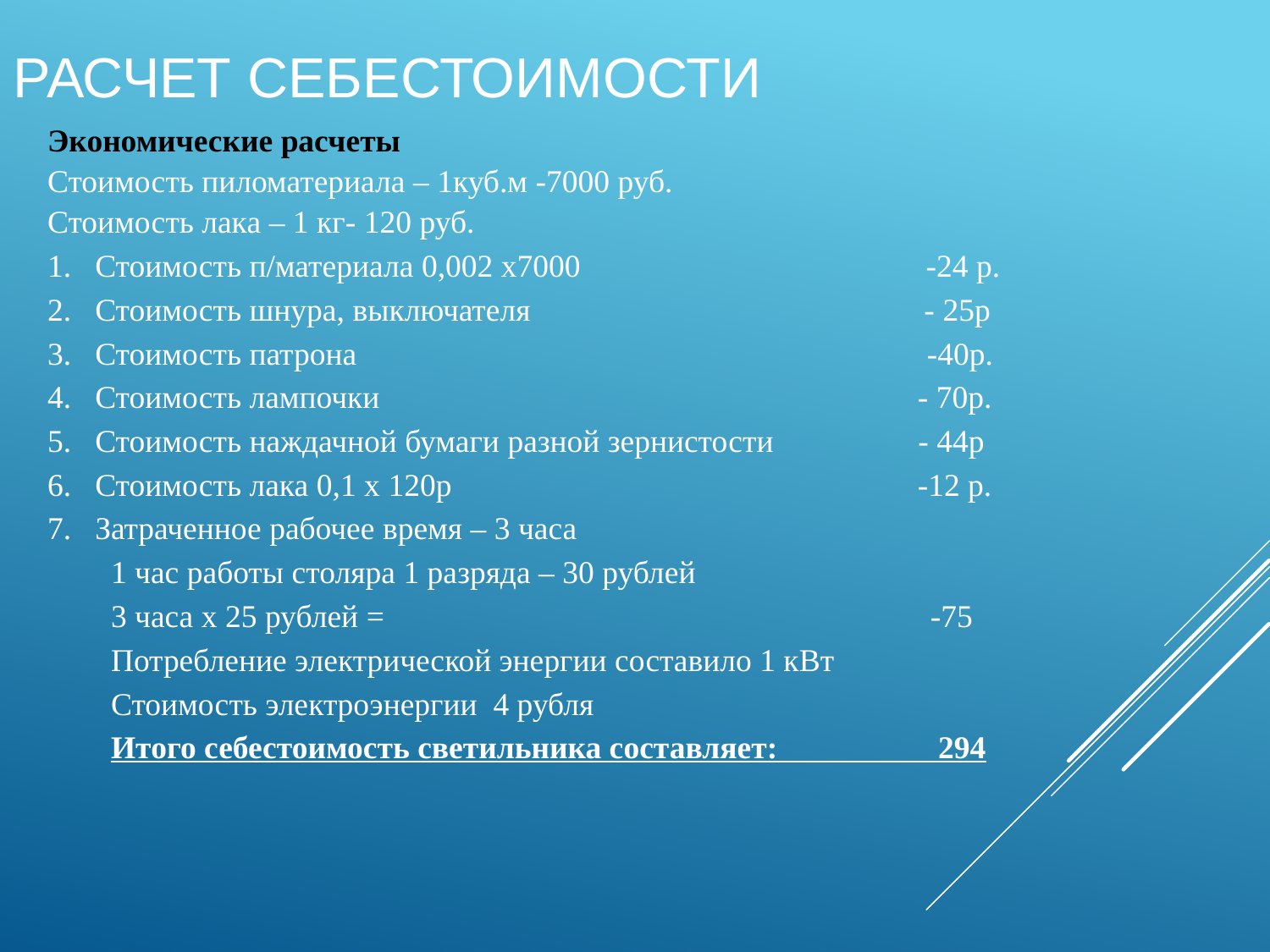

# Расчет себестоимости
Экономические расчеты
Стоимость пиломатериала – 1куб.м -7000 руб.
Стоимость лака – 1 кг- 120 руб.
Стоимость п/материала 0,002 х7000                                           -24 р.
Стоимость шнура, выключателя                                                 - 25р
Стоимость патрона                                                                       -40р.
Стоимость лампочки                                                                   - 70р.
Стоимость наждачной бумаги разной зернистости                  - 44р
Стоимость лака 0,1 х 120р                                                          -12 р.
Затраченное рабочее время – 3 часа
1 час работы столяра 1 разряда – 30 рублей
3 часа х 25 рублей =                                                                    -75 Потребление электрической энергии составило 1 кВт
Стоимость электроэнергии  4 рубля
Итого себестоимость светильника составляет:                    294